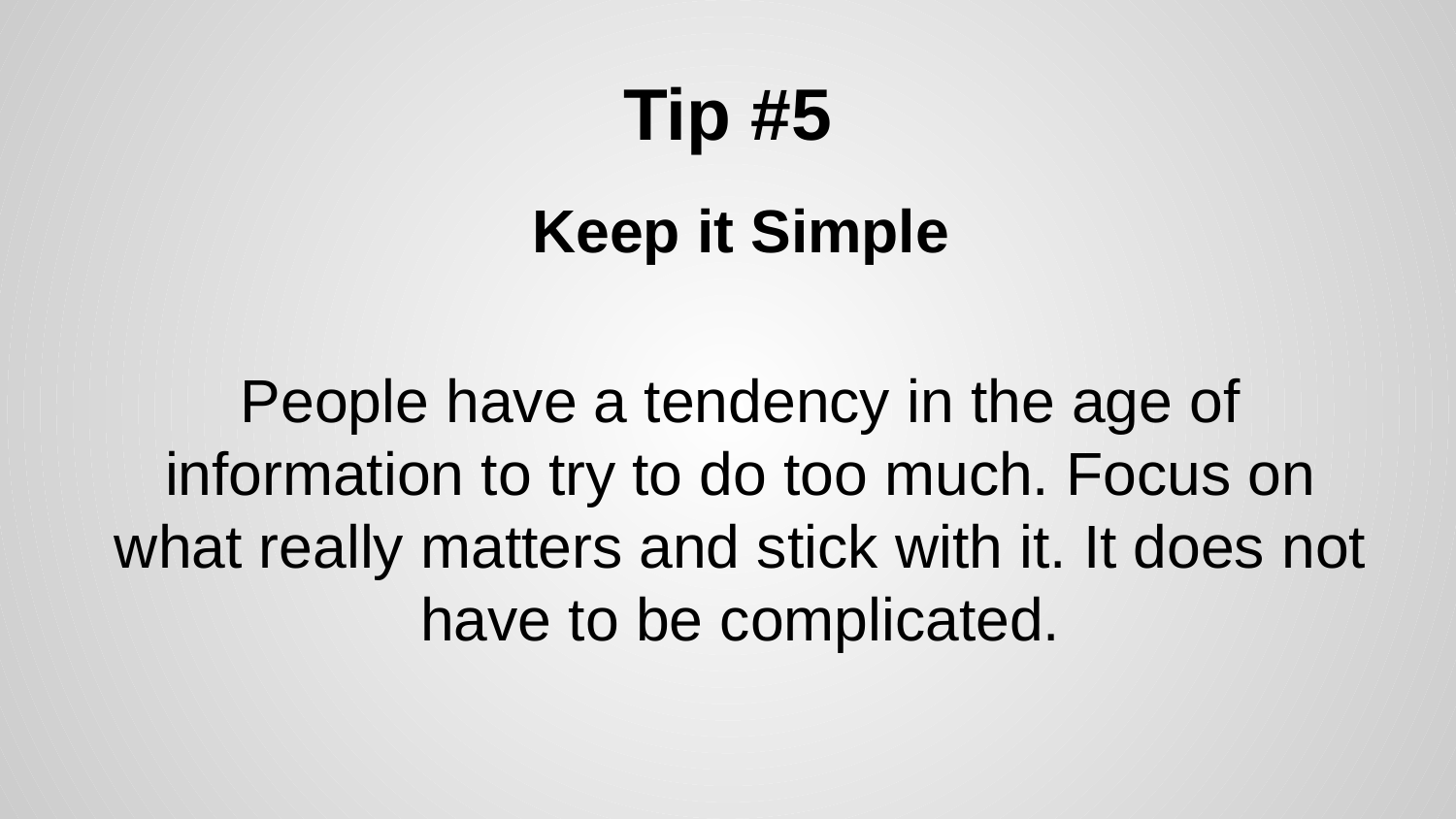

# Tip #5
Keep it Simple

People have a tendency in the age of information to try to do too much. Focus on what really matters and stick with it. It does not have to be complicated.